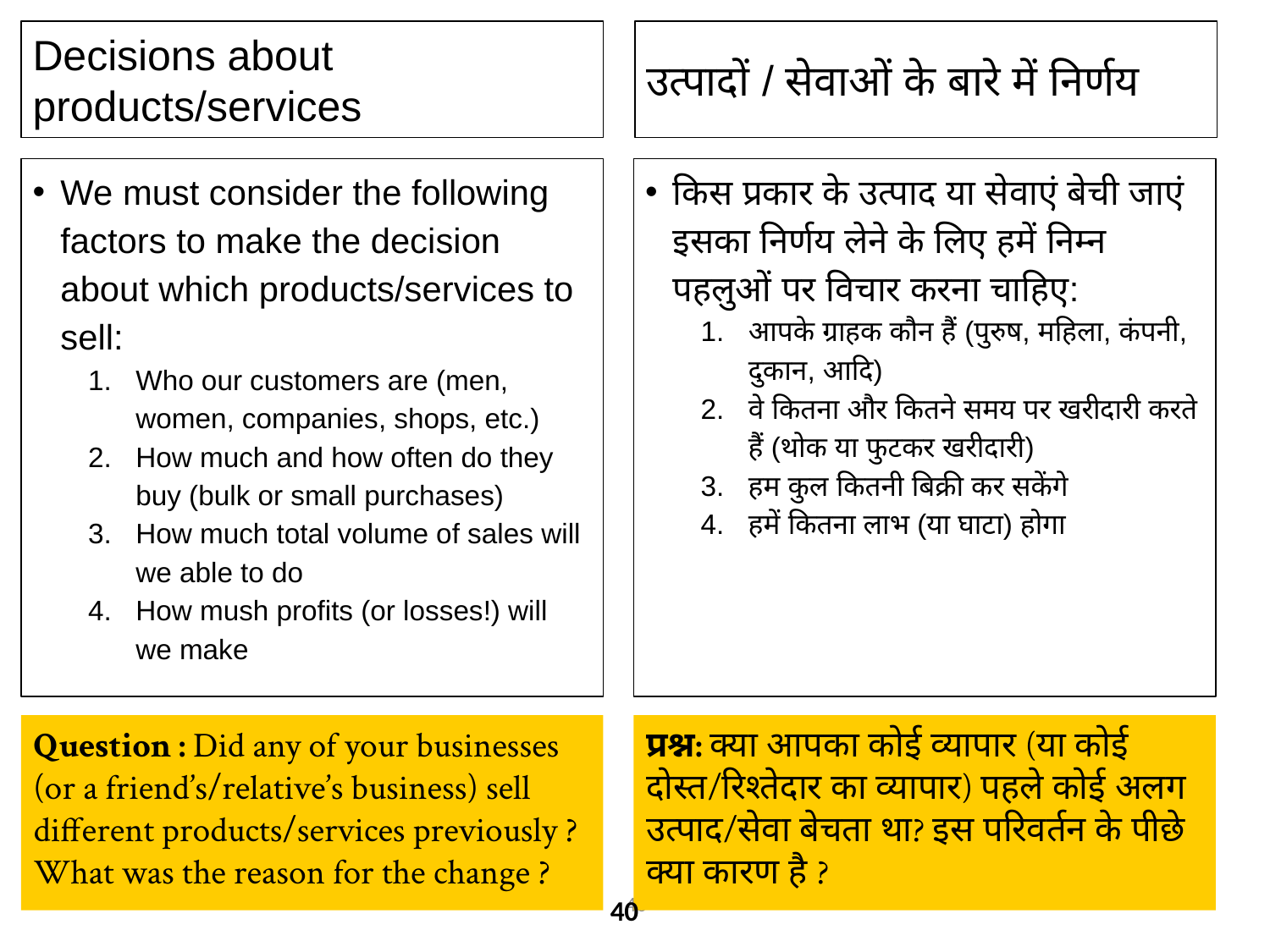

Decisions about products/services
उत्पादों / सेवाओं के बारे में निर्णय
We must consider the following factors to make the decision about which products/services to sell:
Who our customers are (men, women, companies, shops, etc.)
How much and how often do they buy (bulk or small purchases)
How much total volume of sales will we able to do
How mush profits (or losses!) will we make
किस प्रकार के उत्पाद या सेवाएं बेची जाएं इसका निर्णय लेने के लिए हमें निम्न पहलुओं पर विचार करना चाहिए:
आपके ग्राहक कौन हैं (पुरुष, महिला, कंपनी, दुकान, आदि)
वे कितना और कितने समय पर खरीदारी करते हैं (थोक या फुटकर खरीदारी)
हम कुल कितनी बिक्री कर सकेंगे
हमें कितना लाभ (या घाटा) होगा
Question : Did any of your businesses (or a friend’s/relative’s business) sell different products/services previously ?
What was the reason for the change ?
प्रश्न: क्या आपका कोई व्यापार (या कोई दोस्त/रिश्तेदार का व्यापार) पहले कोई अलग उत्पाद/सेवा बेचता था? इस परिवर्तन के पीछे क्या कारण है ?
40
40